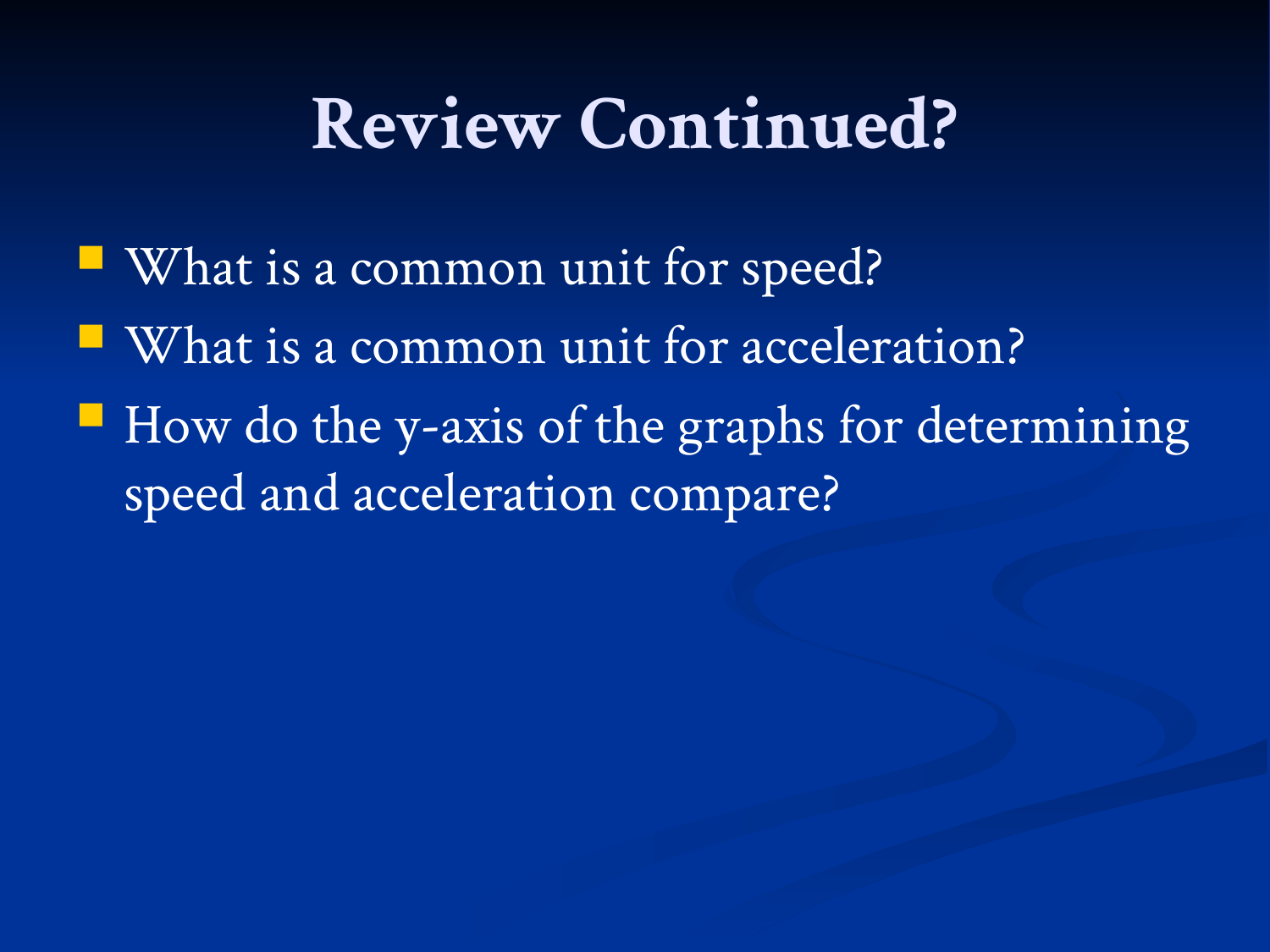

# Review Continued?
What is a common unit for speed?
What is a common unit for acceleration?
How do the y-axis of the graphs for determining speed and acceleration compare?